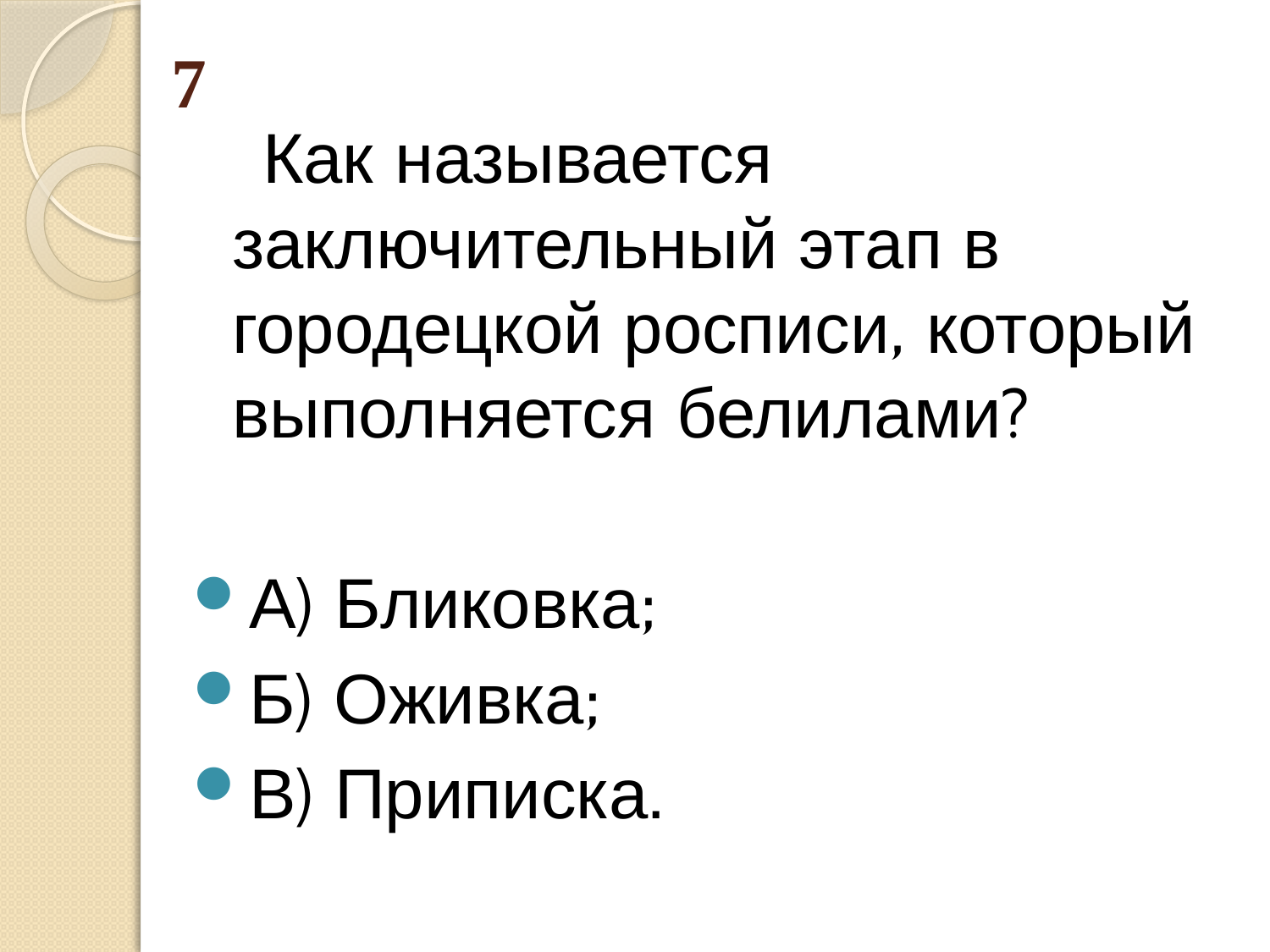

# 7
   Как называется заключительный этап в городецкой росписи, который выполняется белилами?

А) Бликовка;
Б) Оживка;
В) Приписка.